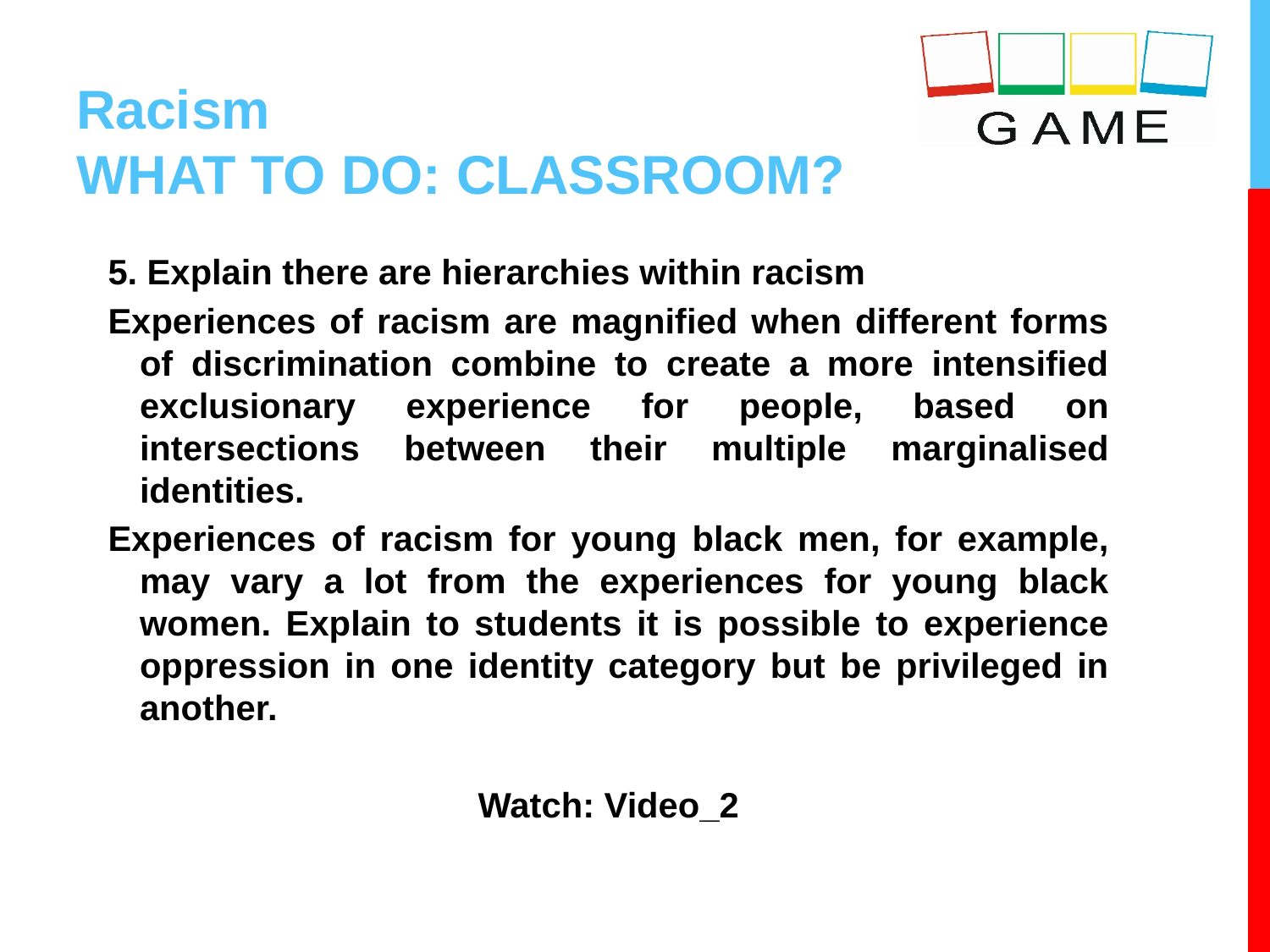

# Racism WHAT TO DO: CLASSROOM?
5. Explain there are hierarchies within racism
Experiences of racism are magnified when different forms of discrimination combine to create a more intensified exclusionary experience for people, based on intersections between their multiple marginalised identities.
Experiences of racism for young black men, for example, may vary a lot from the experiences for young black women. Explain to students it is possible to experience oppression in one identity category but be privileged in another.

Watch: Video_2